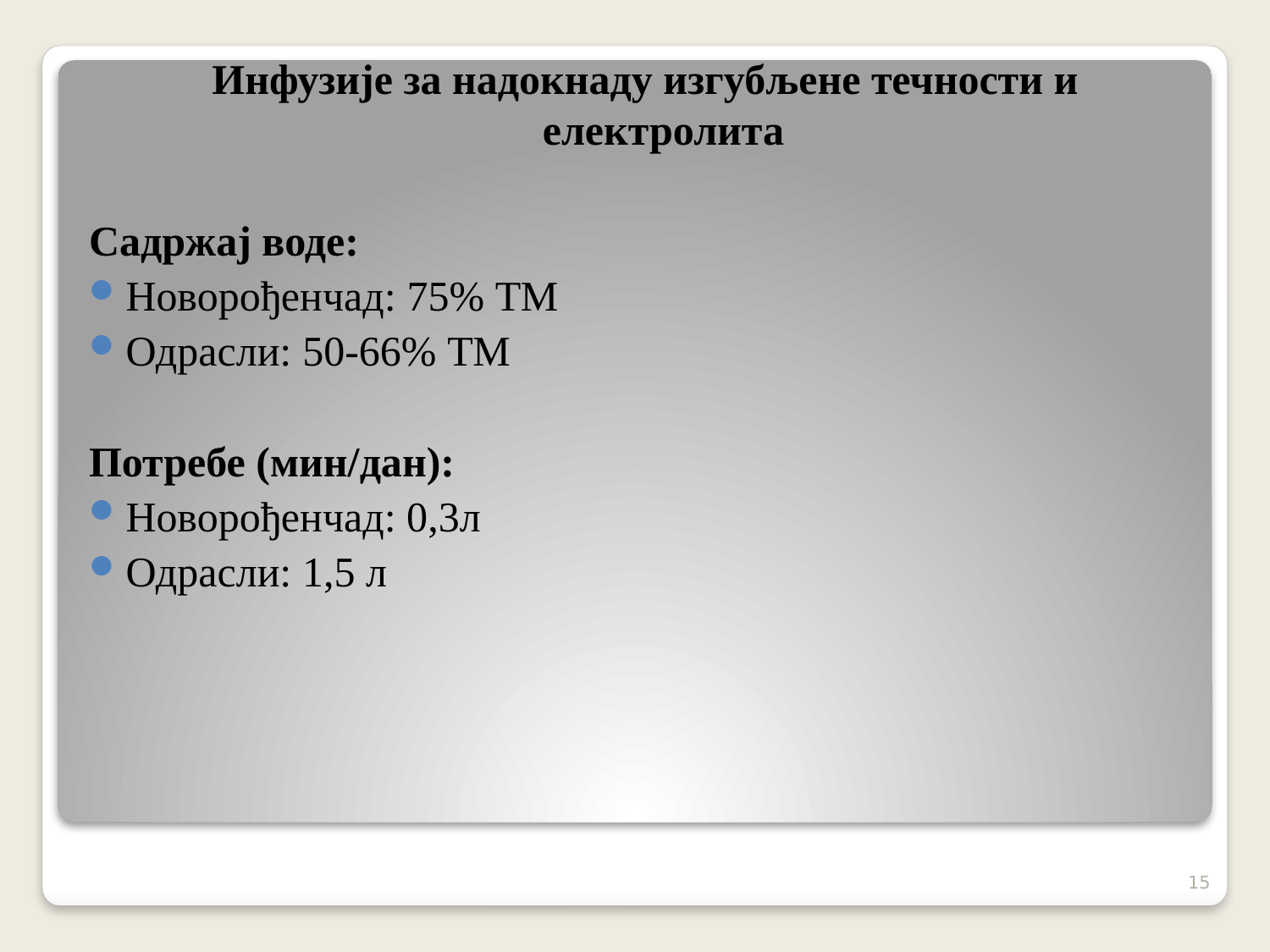

Инфузије за надокнаду изгубљене течности и електролита

Садржај воде:
Новорођенчад: 75% ТМ
Одрасли: 50-66% ТМ

Потребе (мин/дан):
Новорођенчад: 0,3л
Одрасли: 1,5 л

15